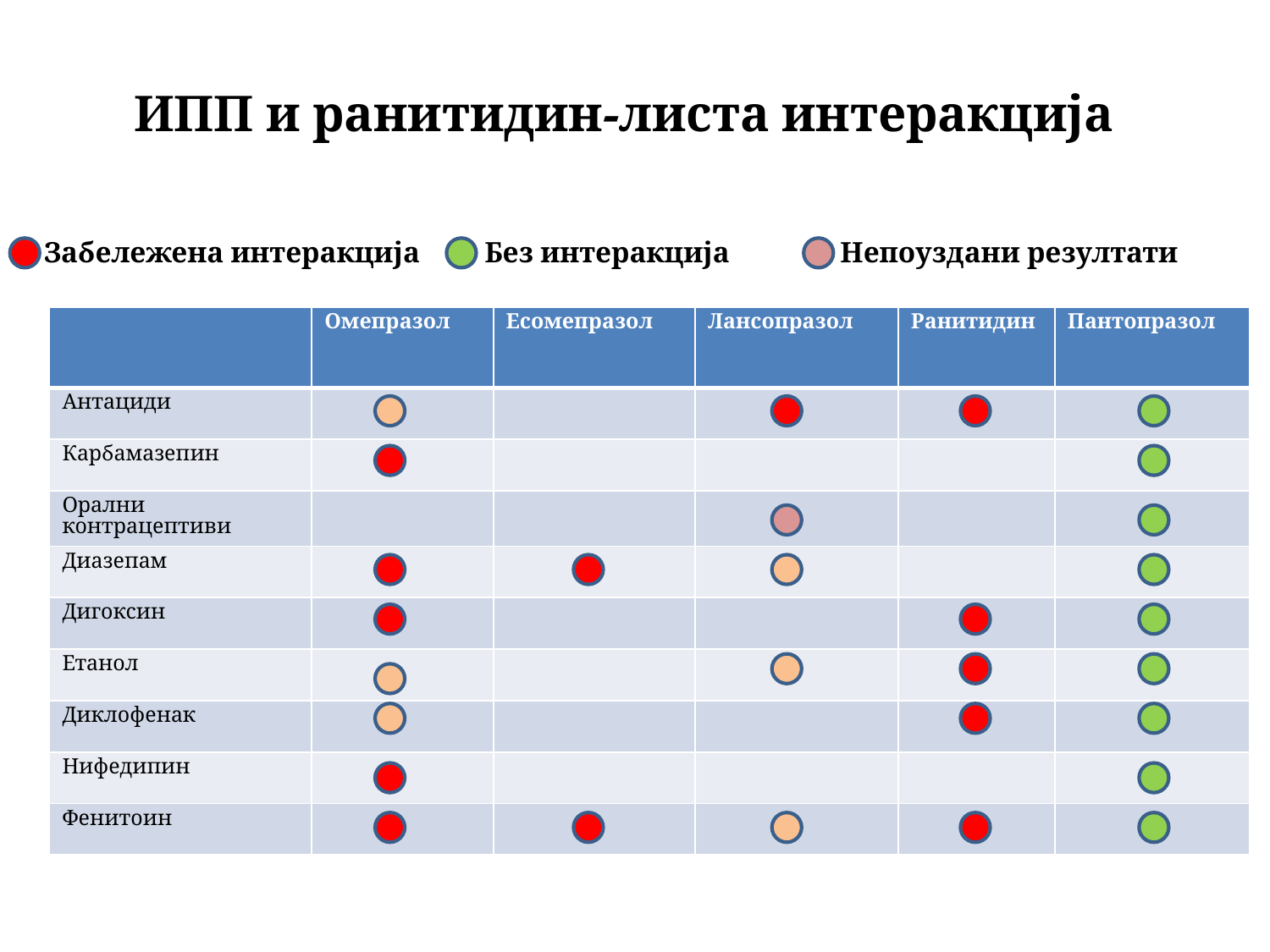

# ИПП и ранитидин-листа интеракција
Без интеракција
Забележена интеракција
Непоуздани резултати

|  | Омепразол | Есомепразол | Лансопразол | Ранитидин | Пантопразол |
| --- | --- | --- | --- | --- | --- |
| Антациди |  |  |  |  |  |
| Карбамазепин |  |  |  |  |  |
| Орални контрацептиви |  |  |  |  |  |
| Диазепам |  |  |  |  |  |
| Дигоксин |  |  |  |  |  |
| Етанол |  |  |  |  |  |
| Диклофенак |  |  |  |  |  |
| Нифедипин |  |  |  |  |  |
| Фенитоин |  |  |  |  |  |